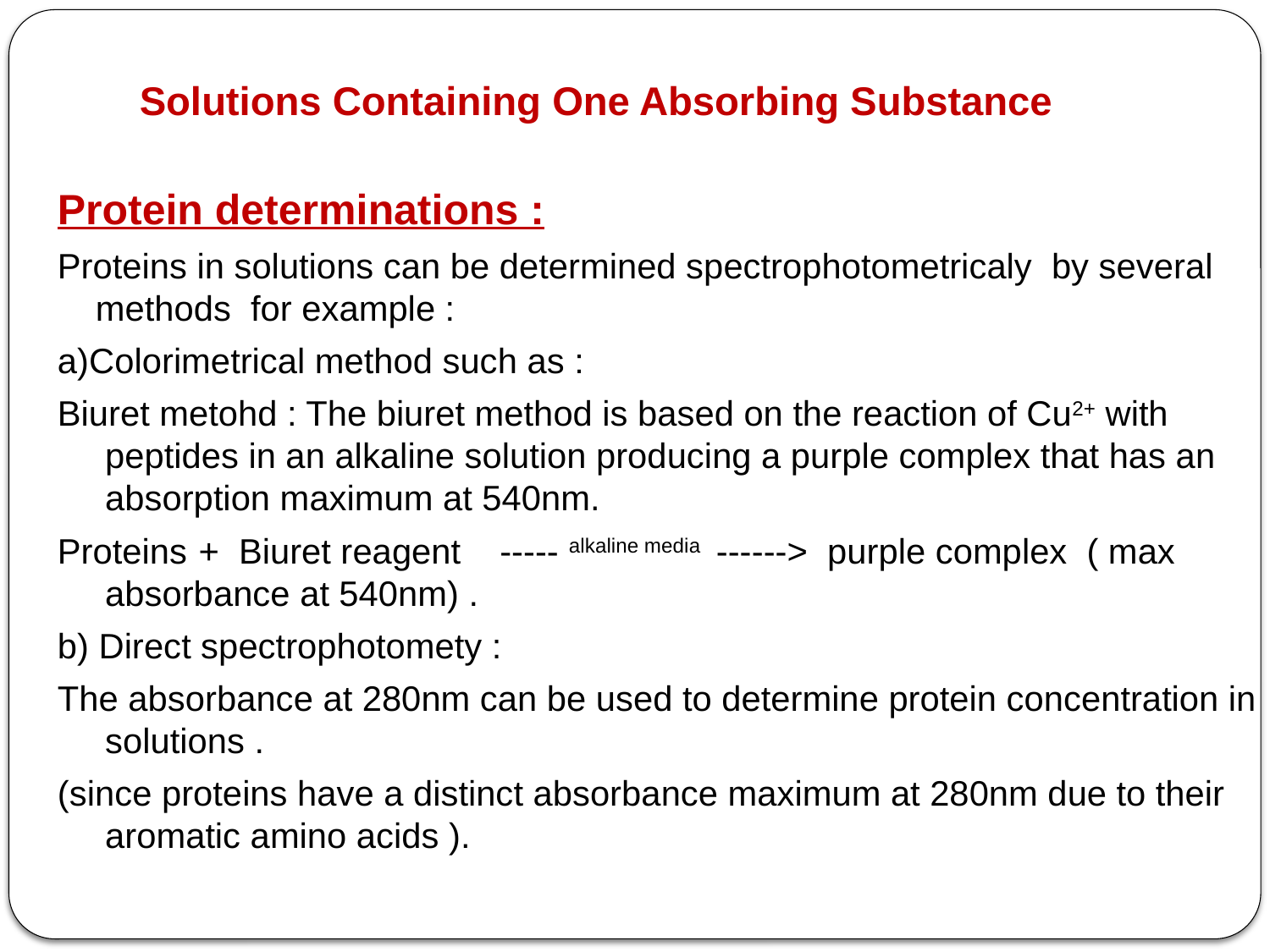

# Solutions Containing One Absorbing Substance
Protein determinations :
Proteins in solutions can be determined spectrophotometricaly  by several methods  for example :
a)Colorimetrical method such as :
Biuret metohd : The biuret method is based on the reaction of Cu2+ with peptides in an alkaline solution producing a purple complex that has an absorption maximum at 540nm.
Proteins  +  Biuret reagent    ----- alkaline media  ------>  purple complex  ( max absorbance at 540nm) .
b) Direct spectrophotomety :
The absorbance at 280nm can be used to determine protein concentration in solutions .
(since proteins have a distinct absorbance maximum at 280nm due to their aromatic amino acids ).